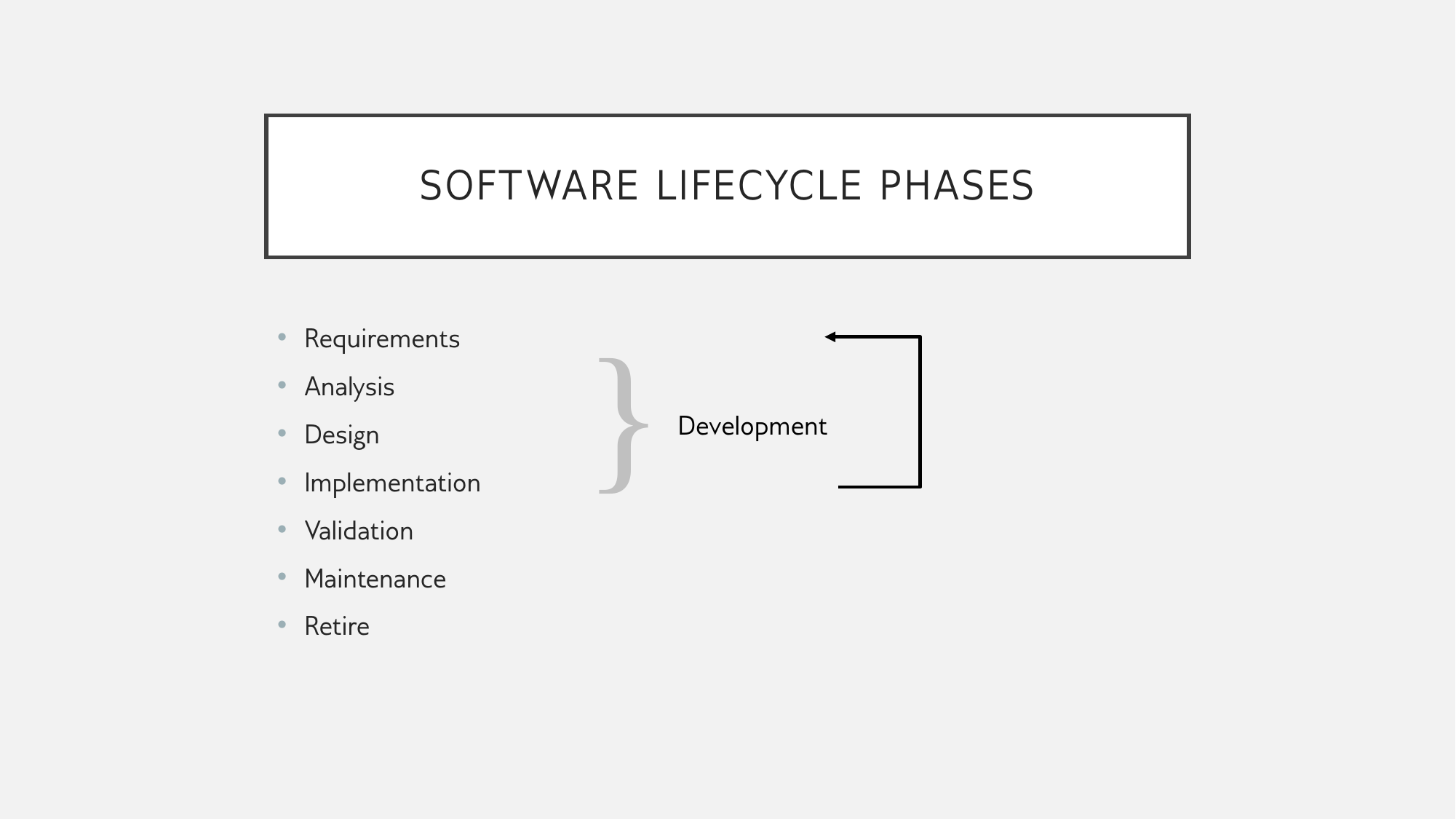

# Software LifeCycle Phases
}
Requirements
Analysis
Design
Implementation
Validation
Maintenance
Retire

Development